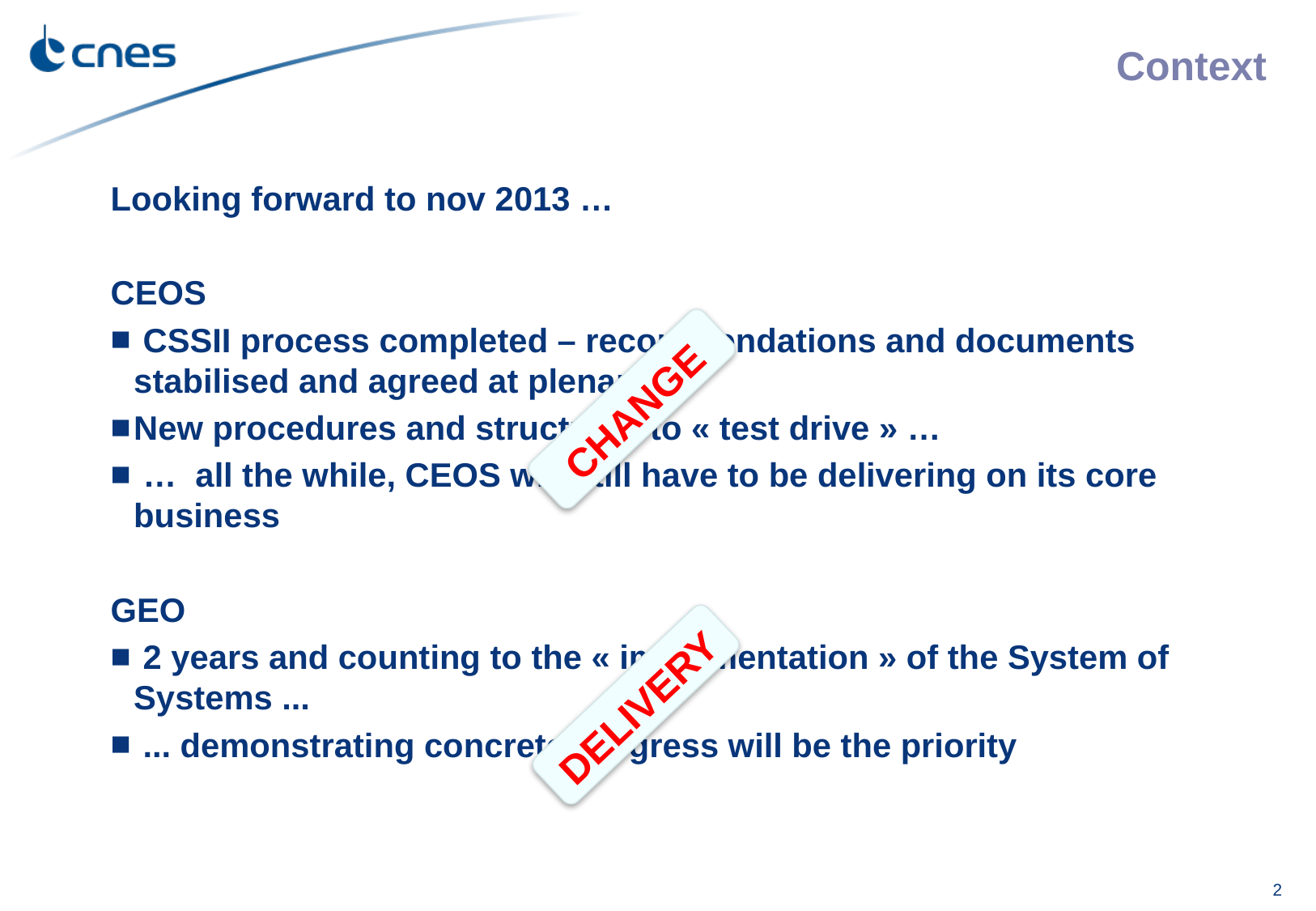

# Context
Looking forward to nov 2013 …

CEOS
 CSSII process completed – recommendations and documents stabilised and agreed at plenary
New procedures and structures to « test drive » …
 …  all the while, CEOS will still have to be delivering on its core business

GEO
 2 years and counting to the « implementation » of the System of Systems ...
 ... demonstrating concrete progress will be the priority
CHANGE
DELIVERY
2